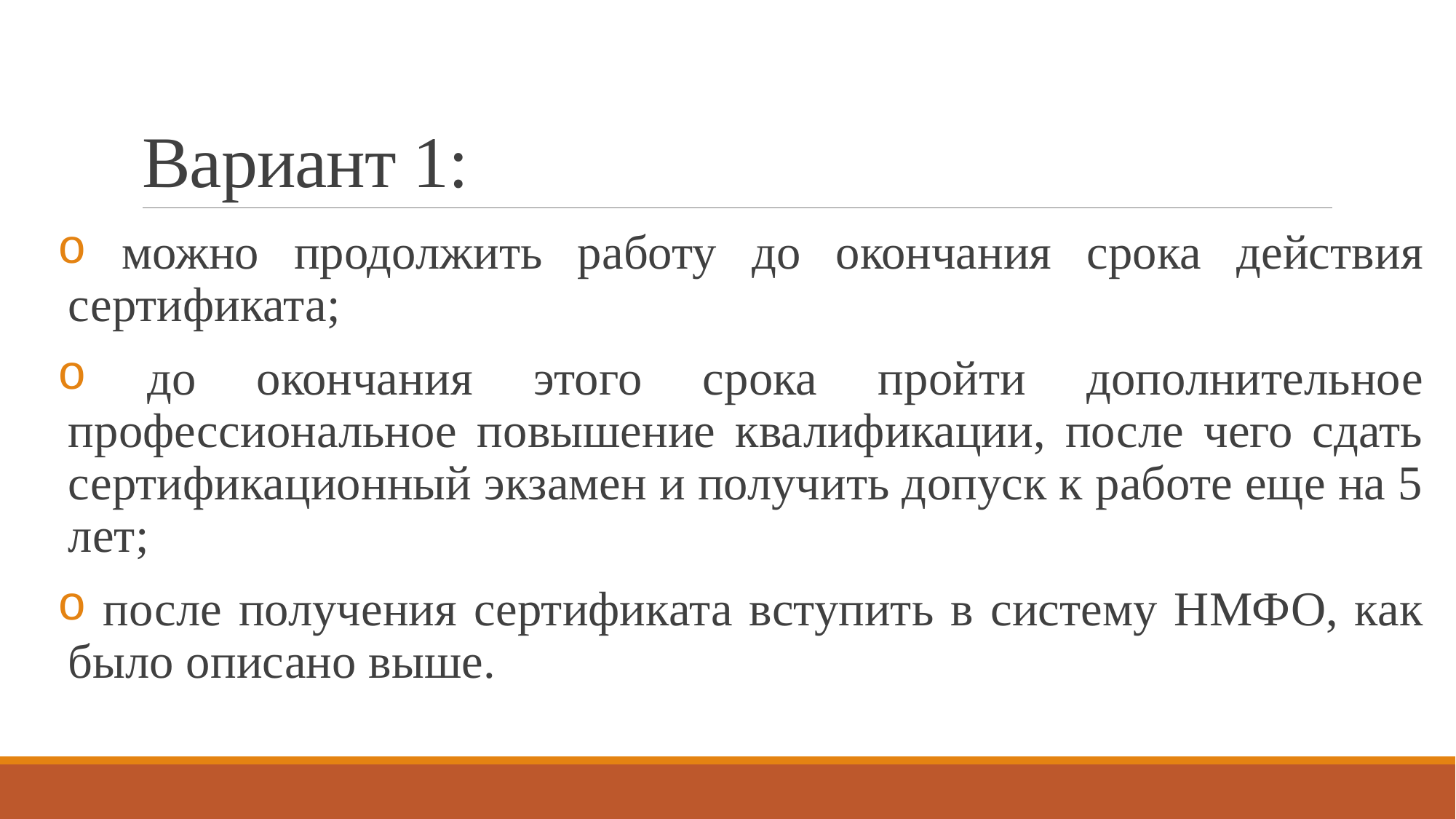

# Вариант 1:
 можно продолжить работу до окончания срока действия сертификата;
 до окончания этого срока пройти дополнительное профессиональное повышение квалификации, после чего сдать сертификационный экзамен и получить допуск к работе еще на 5 лет;
 после получения сертификата вступить в систему НМФО, как было описано выше.